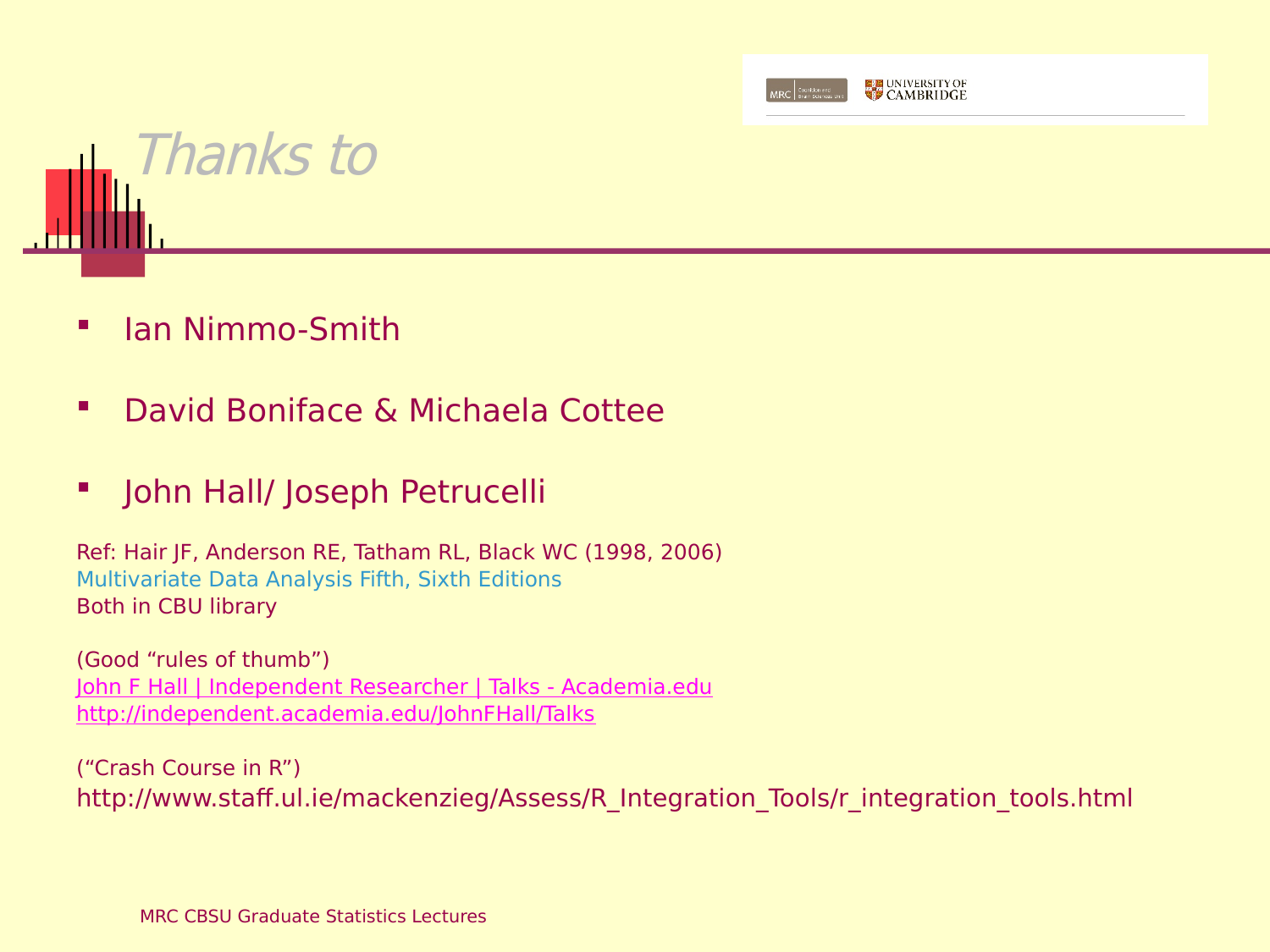

# Thanks to

Ian Nimmo-Smith

David Boniface & Michaela Cottee

John Hall/ Joseph Petrucelli

Ref: Hair JF, Anderson RE, Tatham RL, Black WC (1998, 2006)
Multivariate Data Analysis Fifth, Sixth Editions
Both in CBU library

(Good “rules of thumb”)
John F Hall | Independent Researcher | Talks - Academia.edu
http://independent.academia.edu/JohnFHall/Talks

(“Crash Course in R”)
http://www.staff.ul.ie/mackenzieg/Assess/R_Integration_Tools/r_integration_tools.html
MRC CBSU Graduate Statistics Lectures